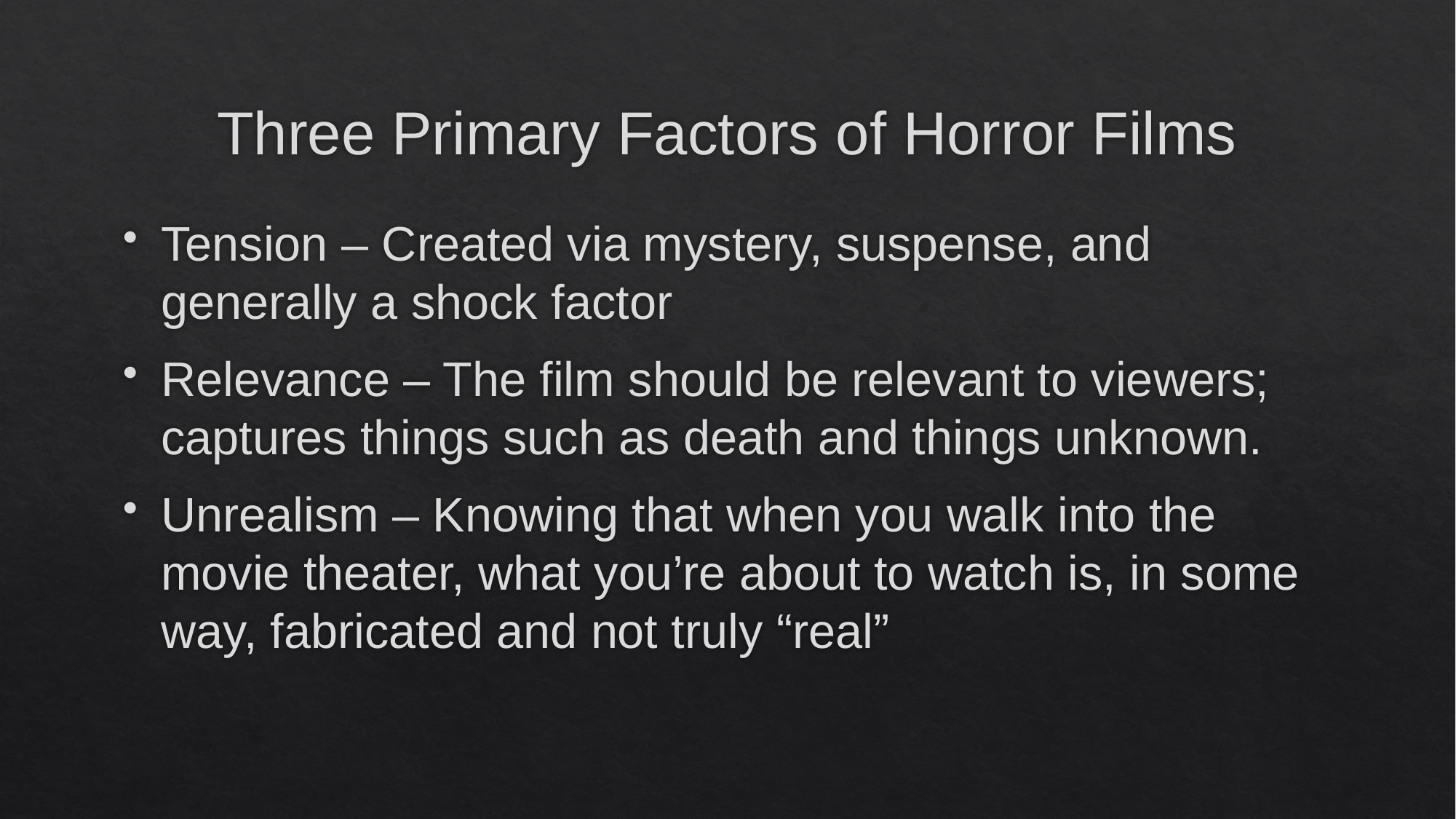

# Three Primary Factors of Horror Films
Tension – Created via mystery, suspense, and generally a shock factor
Relevance – The film should be relevant to viewers; captures things such as death and things unknown.
Unrealism – Knowing that when you walk into the movie theater, what you’re about to watch is, in some way, fabricated and not truly “real”